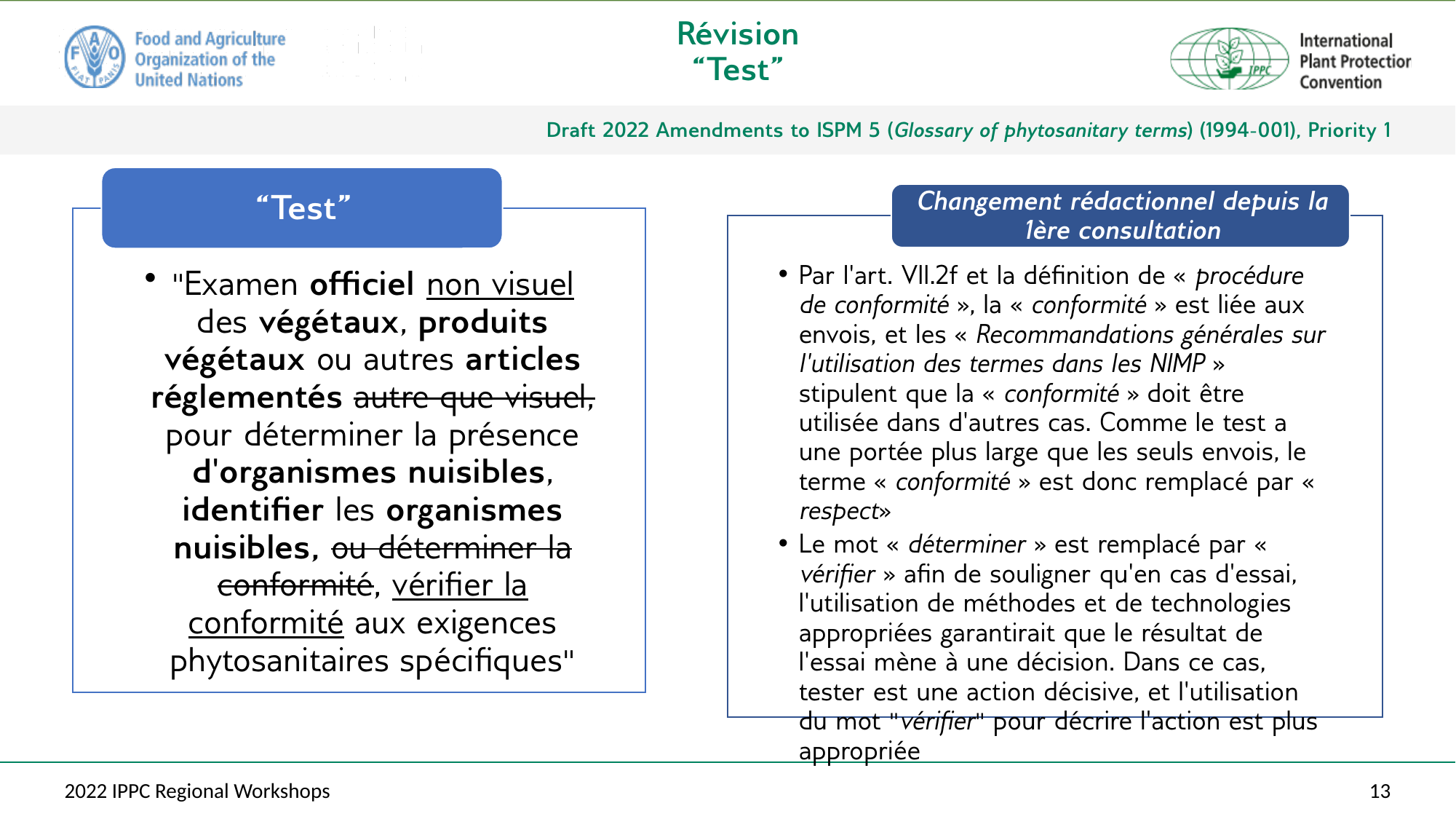

# Révision “Test”
"Examen officiel non visuel des végétaux, produits végétaux ou autres articles réglementés autre que visuel, pour déterminer la présence d'organismes nuisibles, identifier les organismes nuisibles, ou déterminer la conformité, vérifier la conformité aux exigences phytosanitaires spécifiques"
“Test”
Par l'art. VII.2f et la définition de « procédure de conformité », la « conformité » est liée aux envois, et les « Recommandations générales sur l'utilisation des termes dans les NIMP » stipulent que la « conformité » doit être utilisée dans d'autres cas. Comme le test a une portée plus large que les seuls envois, le terme « conformité » est donc remplacé par « respect»
Le mot « déterminer » est remplacé par « vérifier » afin de souligner qu'en cas d'essai, l'utilisation de méthodes et de technologies appropriées garantirait que le résultat de l'essai mène à une décision. Dans ce cas, tester est une action décisive, et l'utilisation du mot "vérifier" pour décrire l'action est plus appropriée
Changement rédactionnel depuis la 1ère consultation